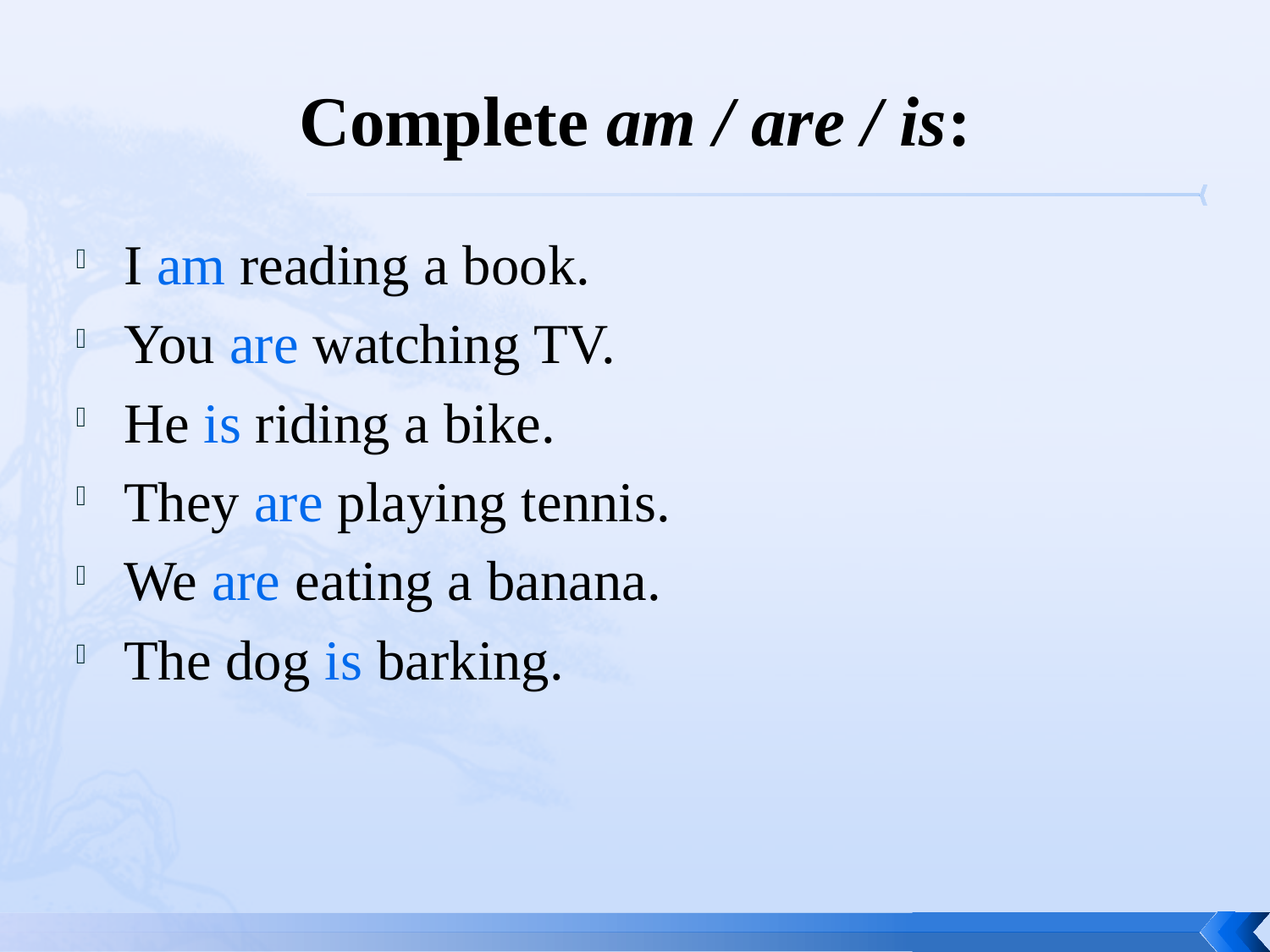

# Complete am / are / is:
I am reading a book.
You are watching TV.
He is riding a bike.
They are playing tennis.
We are eating a banana.
The dog is barking.